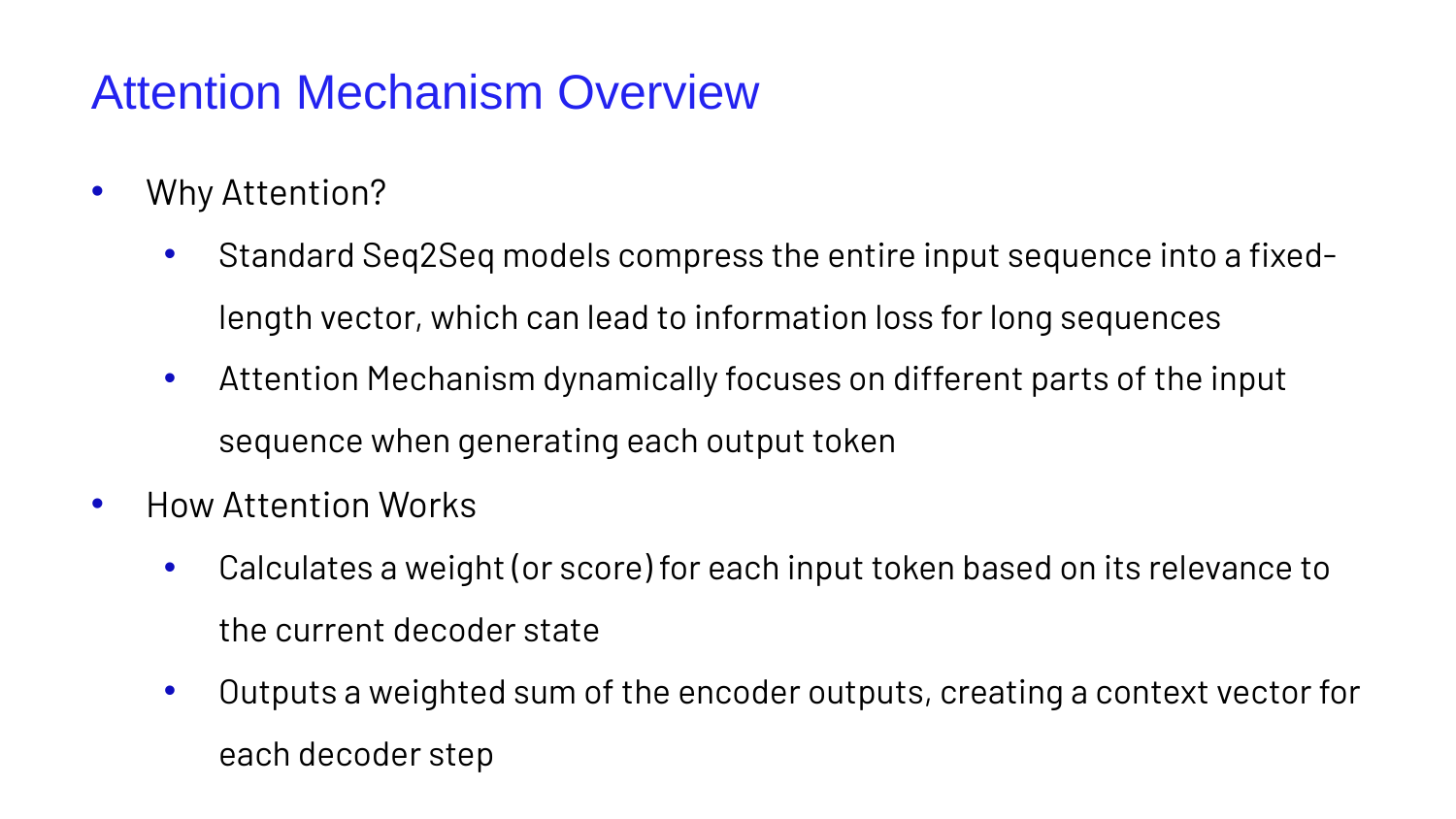

Attention Mechanism Overview
Why Attention?
Standard Seq2Seq models compress the entire input sequence into a fixed-length vector, which can lead to information loss for long sequences
Attention Mechanism dynamically focuses on different parts of the input sequence when generating each output token
How Attention Works
Calculates a weight (or score) for each input token based on its relevance to the current decoder state
Outputs a weighted sum of the encoder outputs, creating a context vector for each decoder step